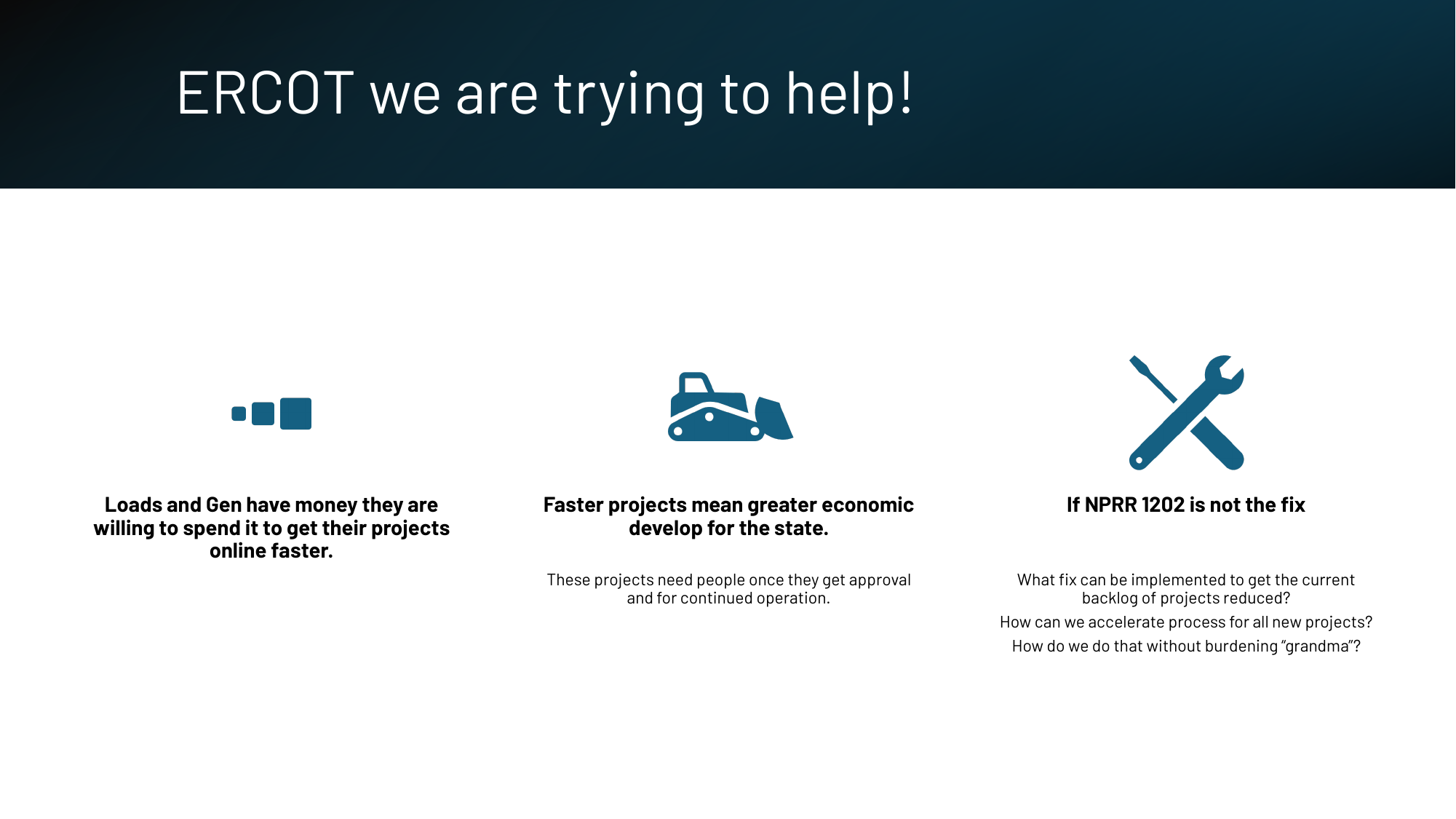

# ERCOT we are trying to help!
Loads and Gen have money they are willing to spend it to get their projects online faster.
Faster projects mean greater economic develop for the state.
These projects need people once they get approval and for continued operation.
If NPRR 1202 is not the fix
What fix can be implemented to get the current backlog of projects reduced?
How can we accelerate process for all new projects?
How do we do that without burdening “grandma”?